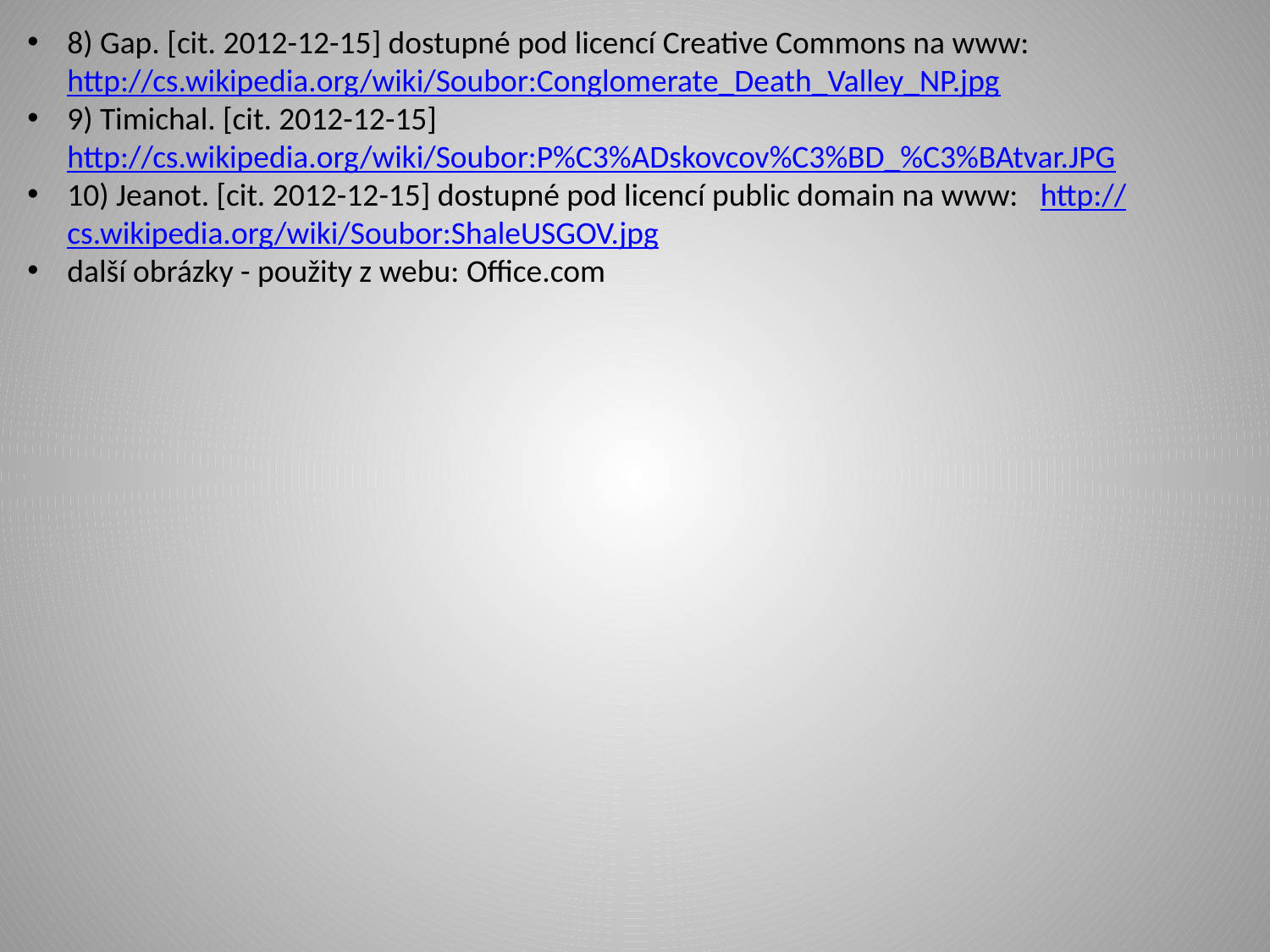

8) Gap. [cit. 2012-12-15] dostupné pod licencí Creative Commons na www:   http://cs.wikipedia.org/wiki/Soubor:Conglomerate_Death_Valley_NP.jpg
9) Timichal. [cit. 2012-12-15] http://cs.wikipedia.org/wiki/Soubor:P%C3%ADskovcov%C3%BD_%C3%BAtvar.JPG
10) Jeanot. [cit. 2012-12-15] dostupné pod licencí public domain na www:   http://cs.wikipedia.org/wiki/Soubor:ShaleUSGOV.jpg
další obrázky - použity z webu: Office.com